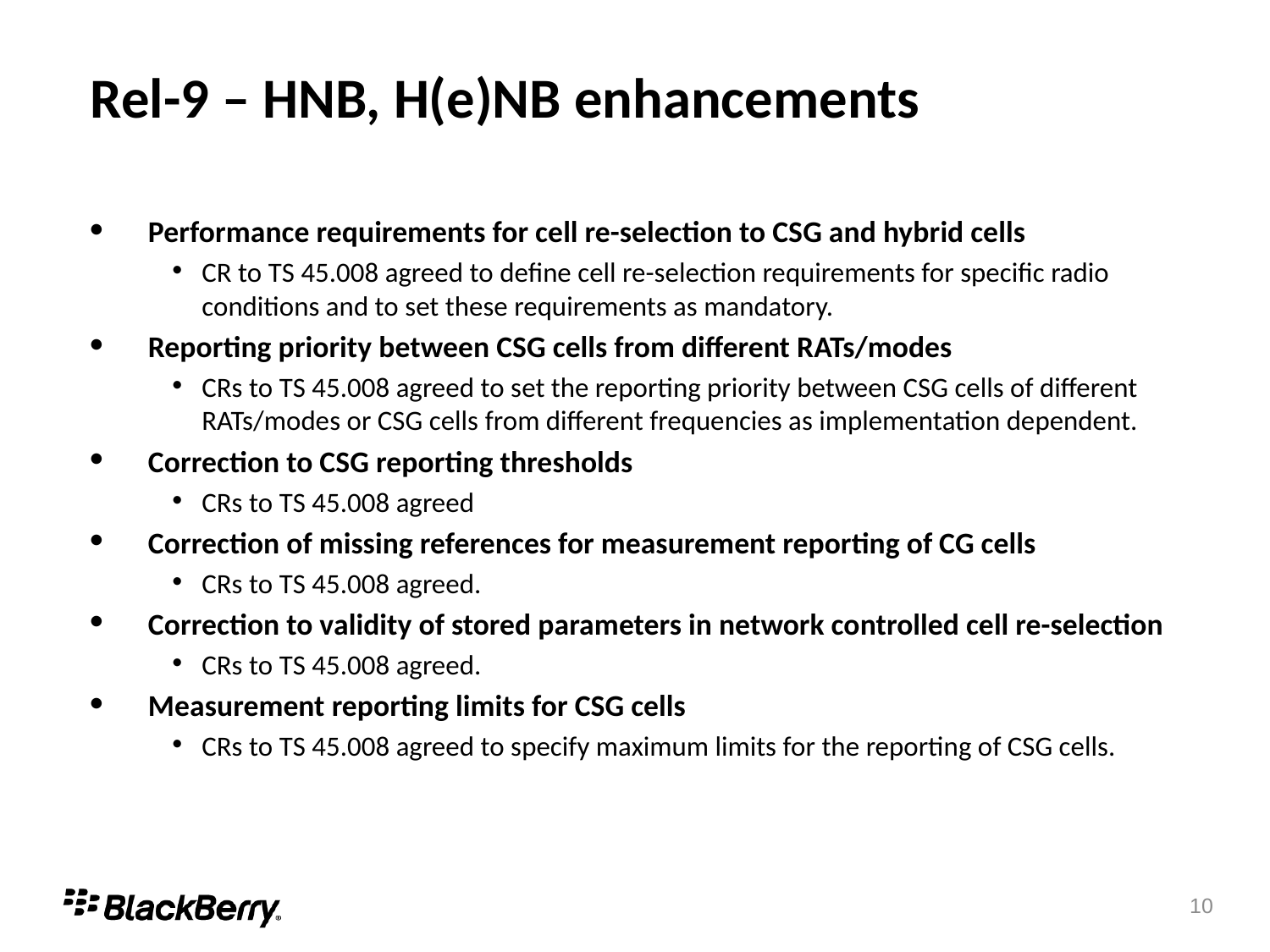

# Rel-9 – HNB, H(e)NB enhancements
Performance requirements for cell re-selection to CSG and hybrid cells
CR to TS 45.008 agreed to define cell re-selection requirements for specific radio conditions and to set these requirements as mandatory.
Reporting priority between CSG cells from different RATs/modes
CRs to TS 45.008 agreed to set the reporting priority between CSG cells of different RATs/modes or CSG cells from different frequencies as implementation dependent.
Correction to CSG reporting thresholds
CRs to TS 45.008 agreed
Correction of missing references for measurement reporting of CG cells
CRs to TS 45.008 agreed.
Correction to validity of stored parameters in network controlled cell re-selection
CRs to TS 45.008 agreed.
Measurement reporting limits for CSG cells
CRs to TS 45.008 agreed to specify maximum limits for the reporting of CSG cells.
10